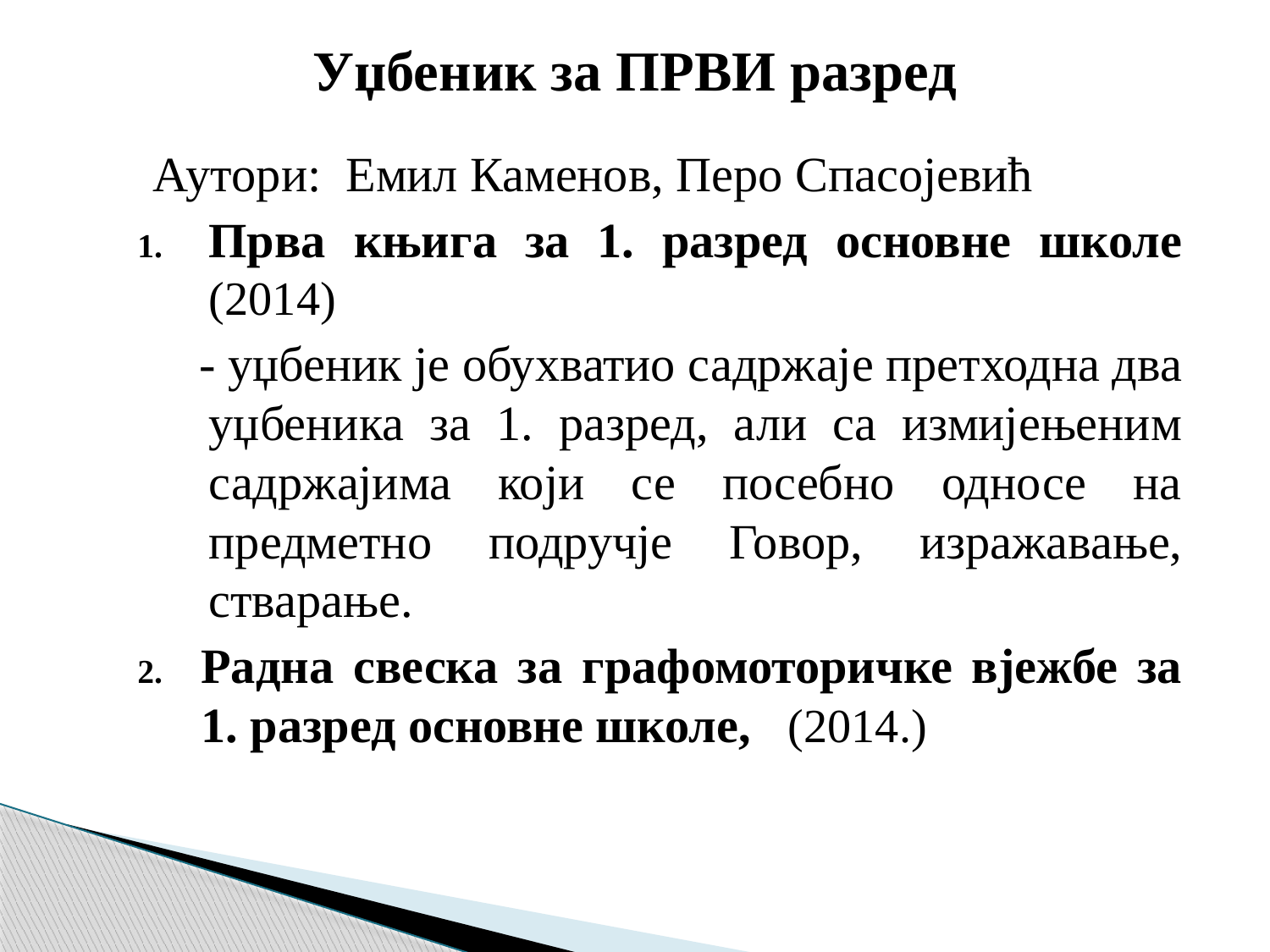

# Уџбеник за ПРВИ разред
Аутори:  Емил Каменов, Перо Спасојевић
Прва књига за 1. разред основне школе (2014)
     - уџбеник је обухватио садржаје претходна два уџбеника за 1. разред, али са измијењеним садржајима који се посебно односе на предметно подручје Говор, изражавање, стварање.
Радна свеска за графомоторичке вјежбе за 1. разред основне школе,   (2014.)